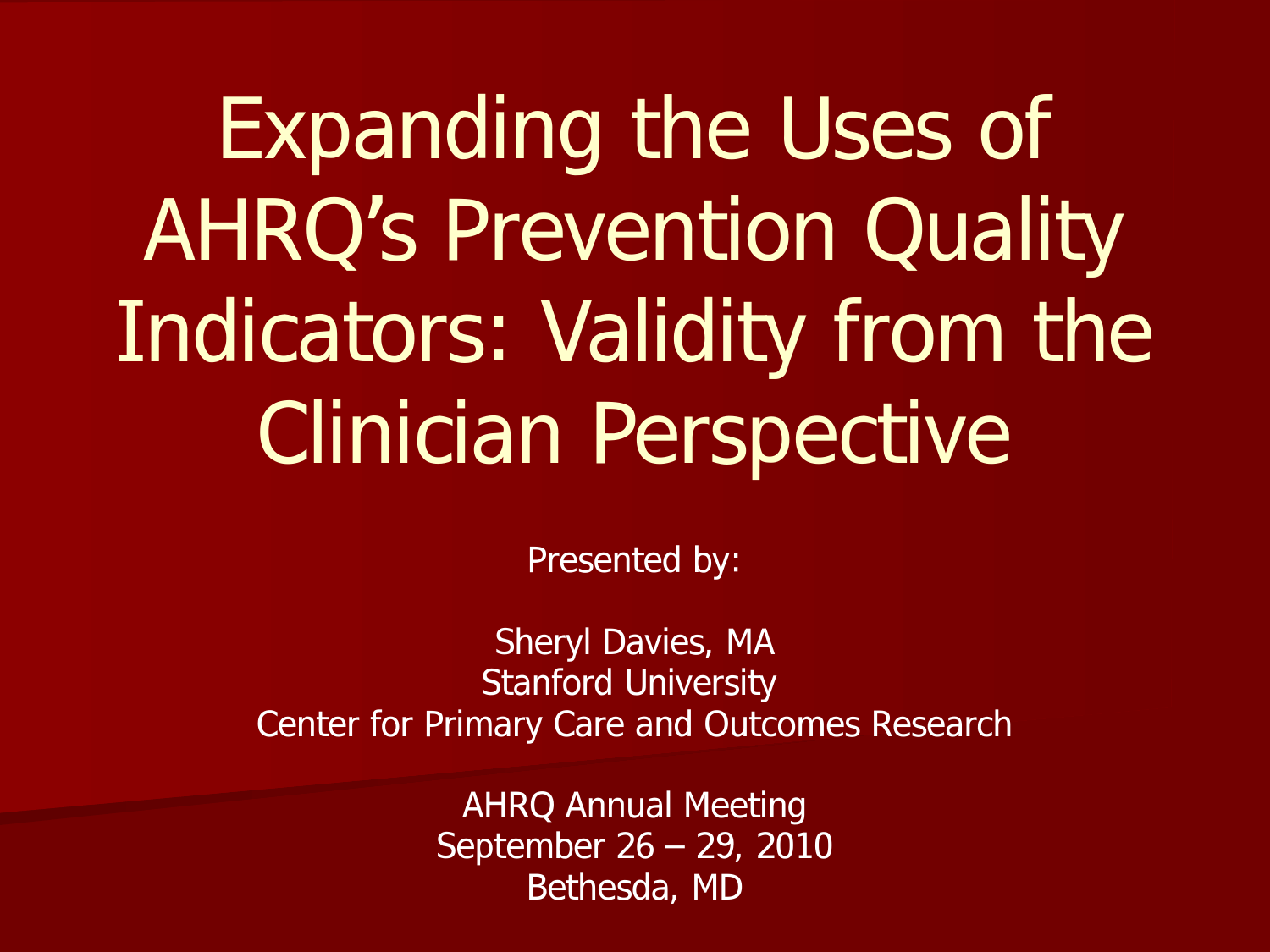

# Expanding the Uses of AHRQ’s Prevention Quality Indicators: Validity from the Clinician Perspective
Presented by:

Sheryl Davies, MA
Stanford University
Center for Primary Care and Outcomes Research

AHRQ Annual Meeting
September 26 – 29, 2010
Bethesda, MD